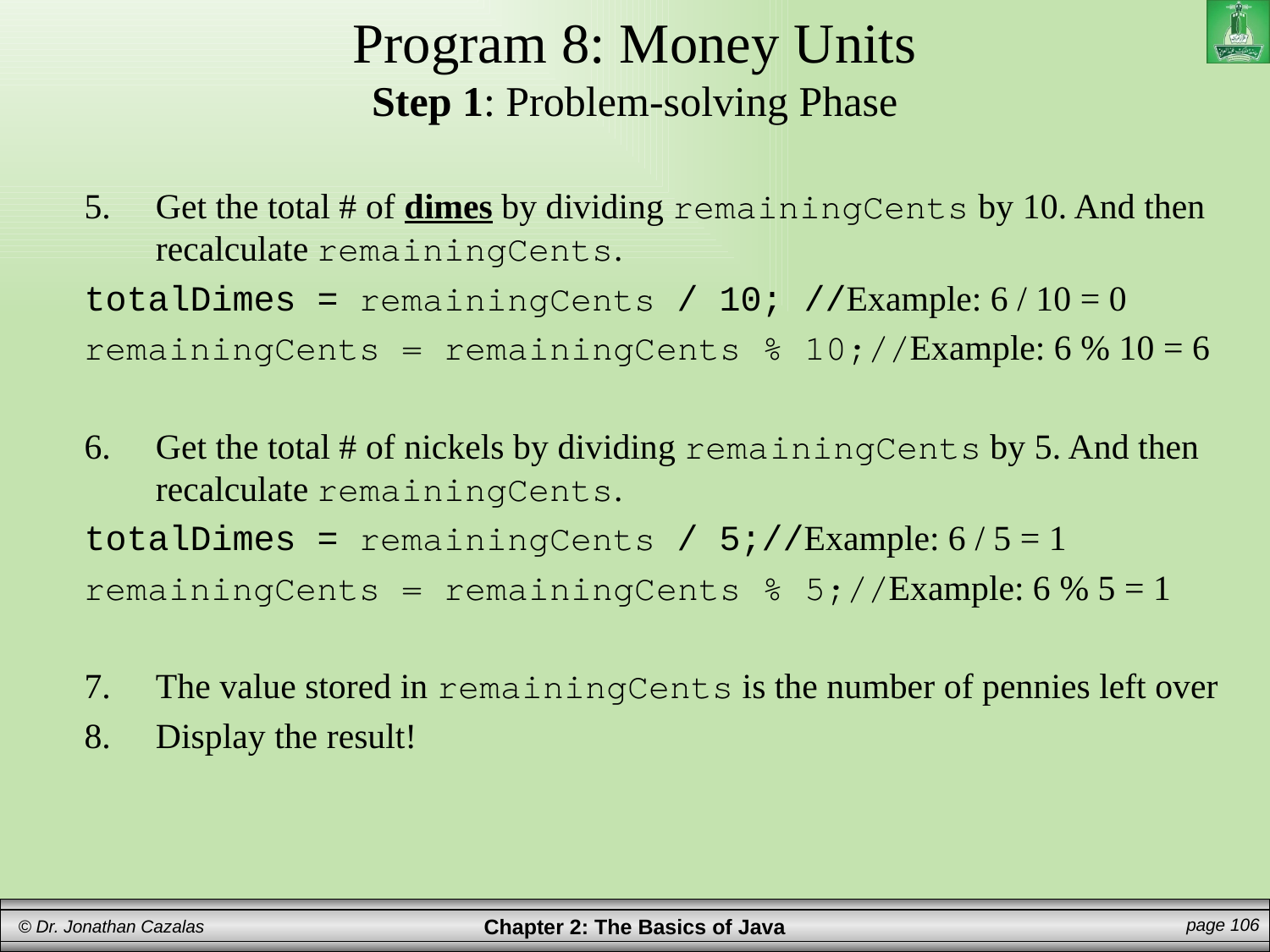

# Program 8: Money Units Step 1: Problem-solving Phase
Get the total # of dimes by dividing remainingCents by 10. And then recalculate remainingCents.
totalDimes = remainingCents / 10; //Example: 6 / 10 = 0
remainingCents = remainingCents % 10;//Example: 6 % 10 = 6

Get the total # of nickels by dividing remainingCents by 5. And then recalculate remainingCents.
totalDimes = remainingCents / 5;//Example: 6 / 5 = 1
remainingCents = remainingCents % 5;//Example: 6 % 5 = 1

The value stored in remainingCents is the number of pennies left over
Display the result!